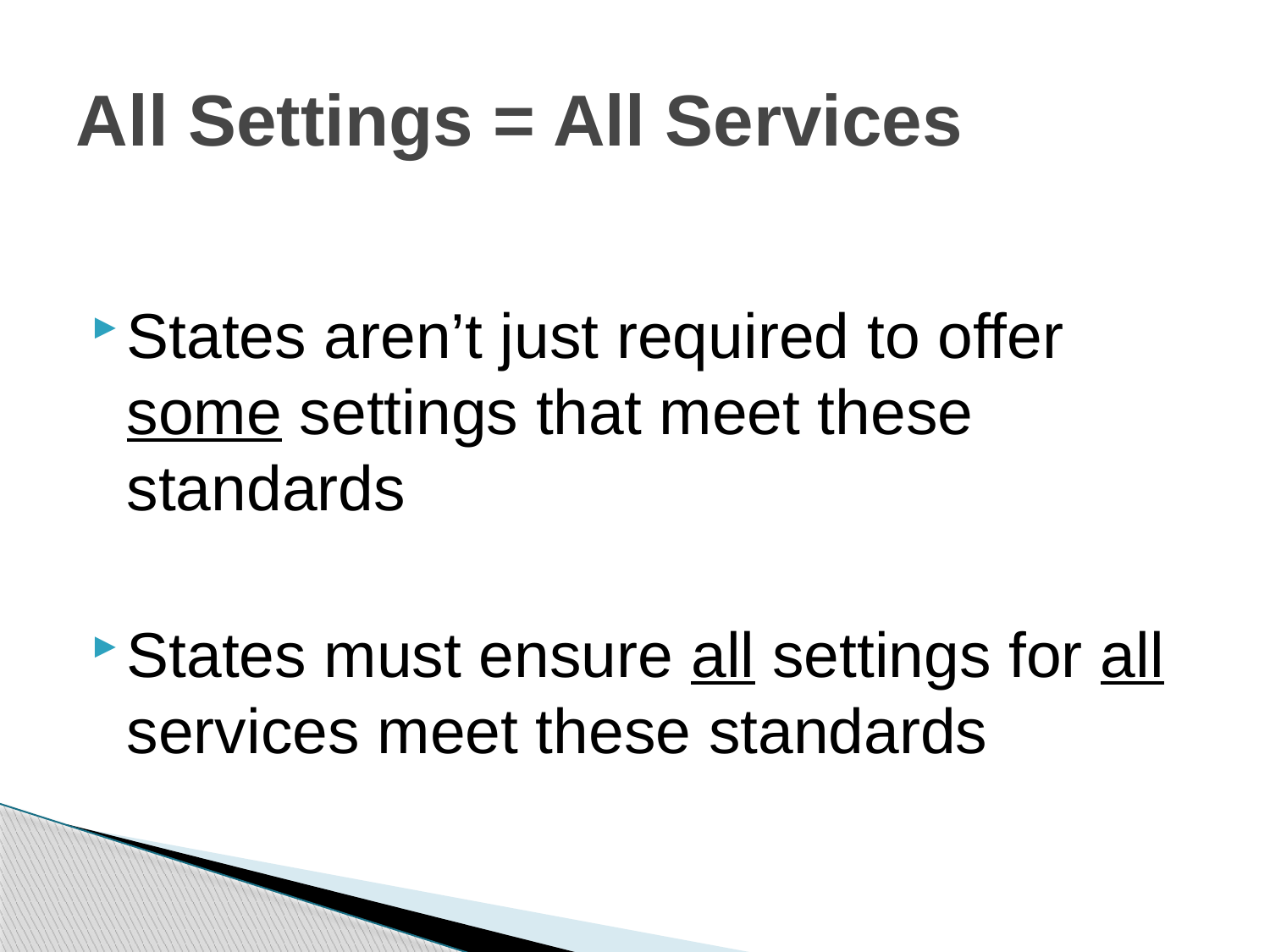

# All Settings = All Services

States aren’t just required to offer some settings that meet these standards

States must ensure all settings for all services meet these standards